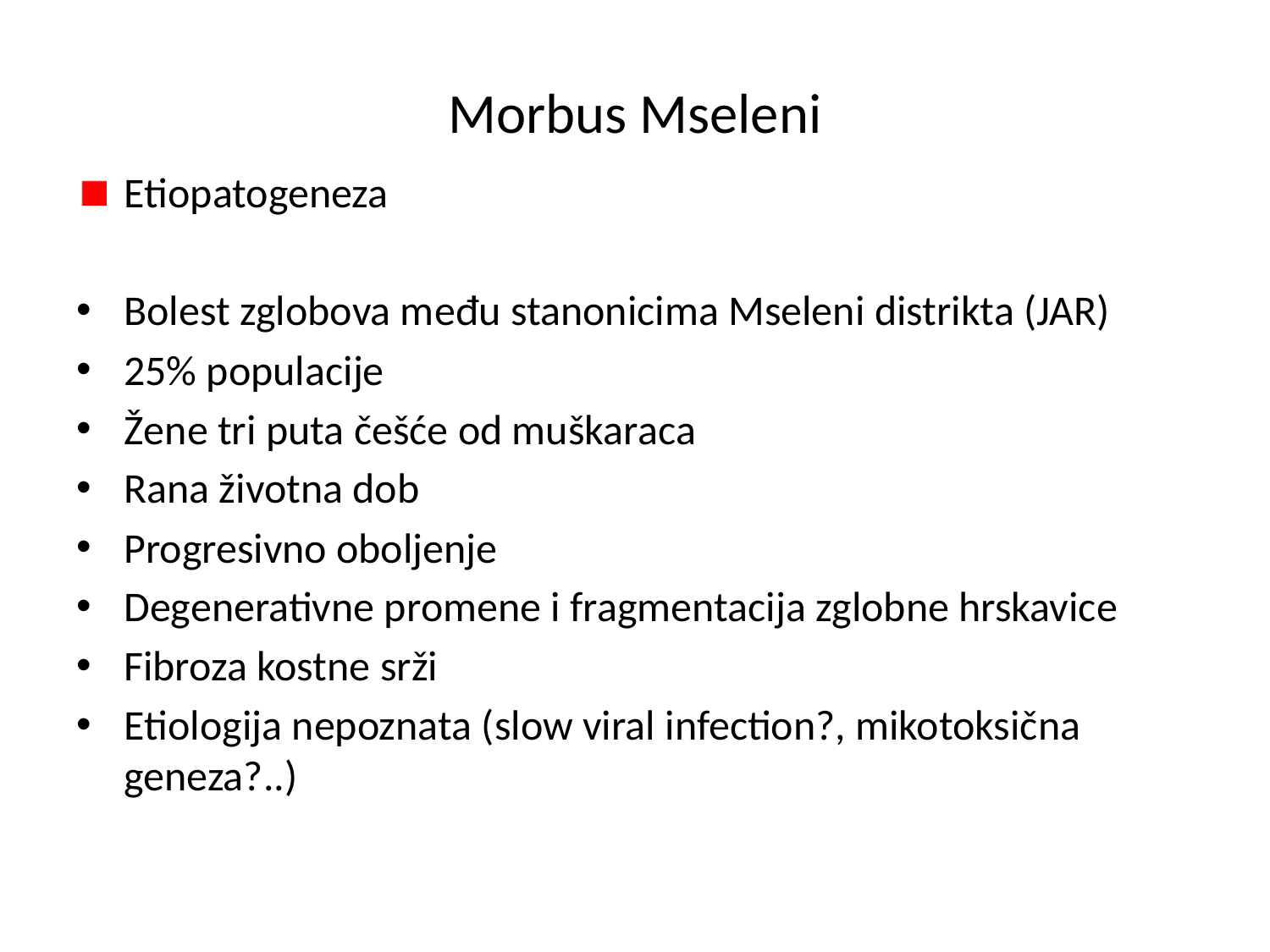

# Morbus Mseleni
Etiopatogeneza

Bolest zglobova među stanonicima Mseleni distrikta (JAR)
25% populacije
Žene tri puta češće od muškaraca
Rana životna dob
Progresivno oboljenje
Degenerativne promene i fragmentacija zglobne hrskavice
Fibroza kostne srži
Etiologija nepoznata (slow viral infection?, mikotoksična geneza?..)